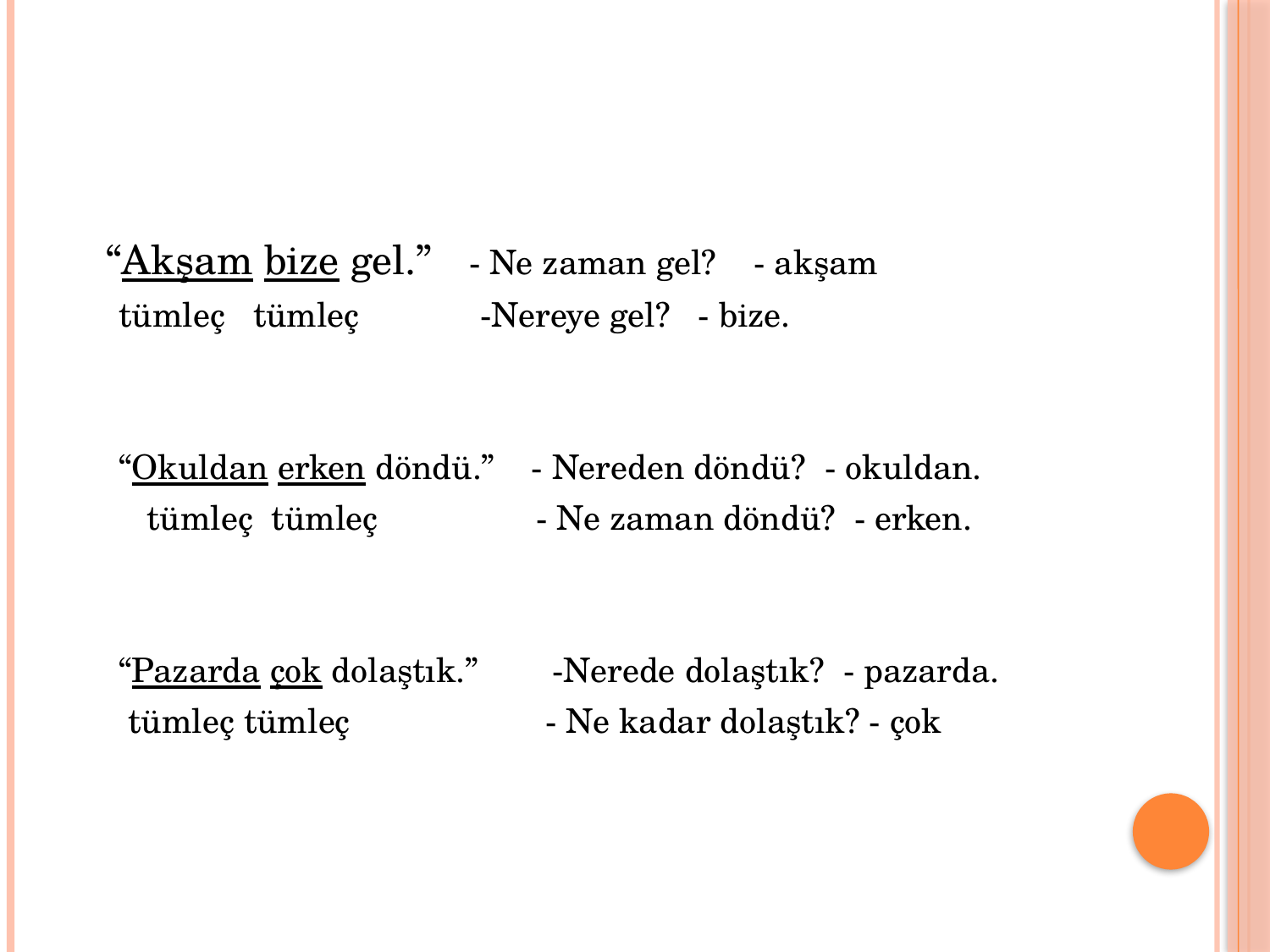

#
   “Akşam bize gel.”    - Ne zaman gel?    - akşam
     tümleç   tümleç             -Nereye gel?   - bize.

     “Okuldan erken döndü.”    - Nereden döndü?  - okuldan.
        tümleç  tümleç                 - Ne zaman döndü?  - erken.

     “Pazarda çok dolaştık.”        -Nerede dolaştık?  - pazarda.
      tümleç tümleç                     - Ne kadar dolaştık? - çok